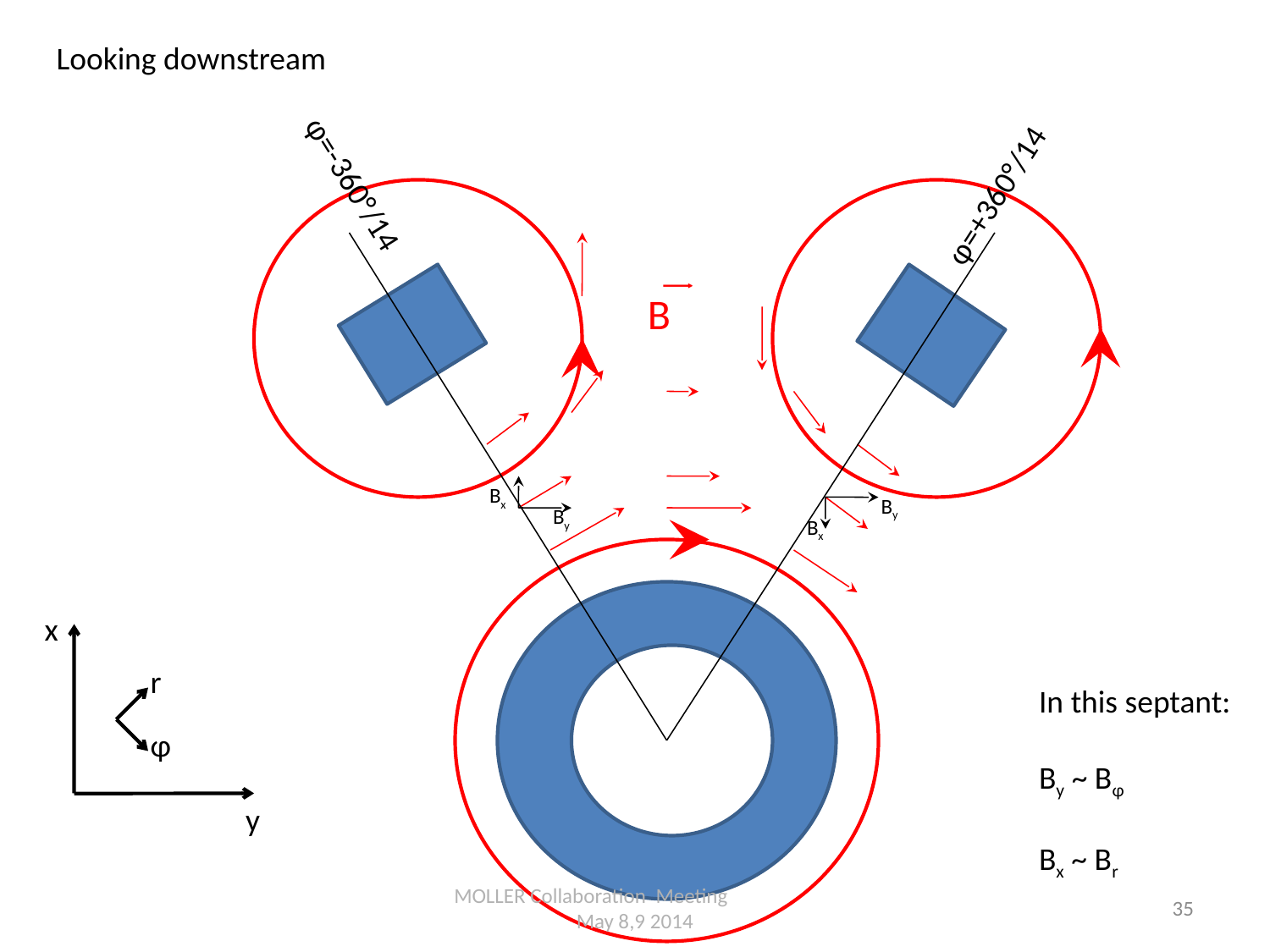

Looking downstream
φ=-360°/14
φ=+360°/14

  ͢
B

Bx
By
By
Bx

x

r
In this septant:

By ~ Bφ

Bx ~ Br
φ
y
MOLLER Collaboration  Meeting                   May 8,9 2014
35